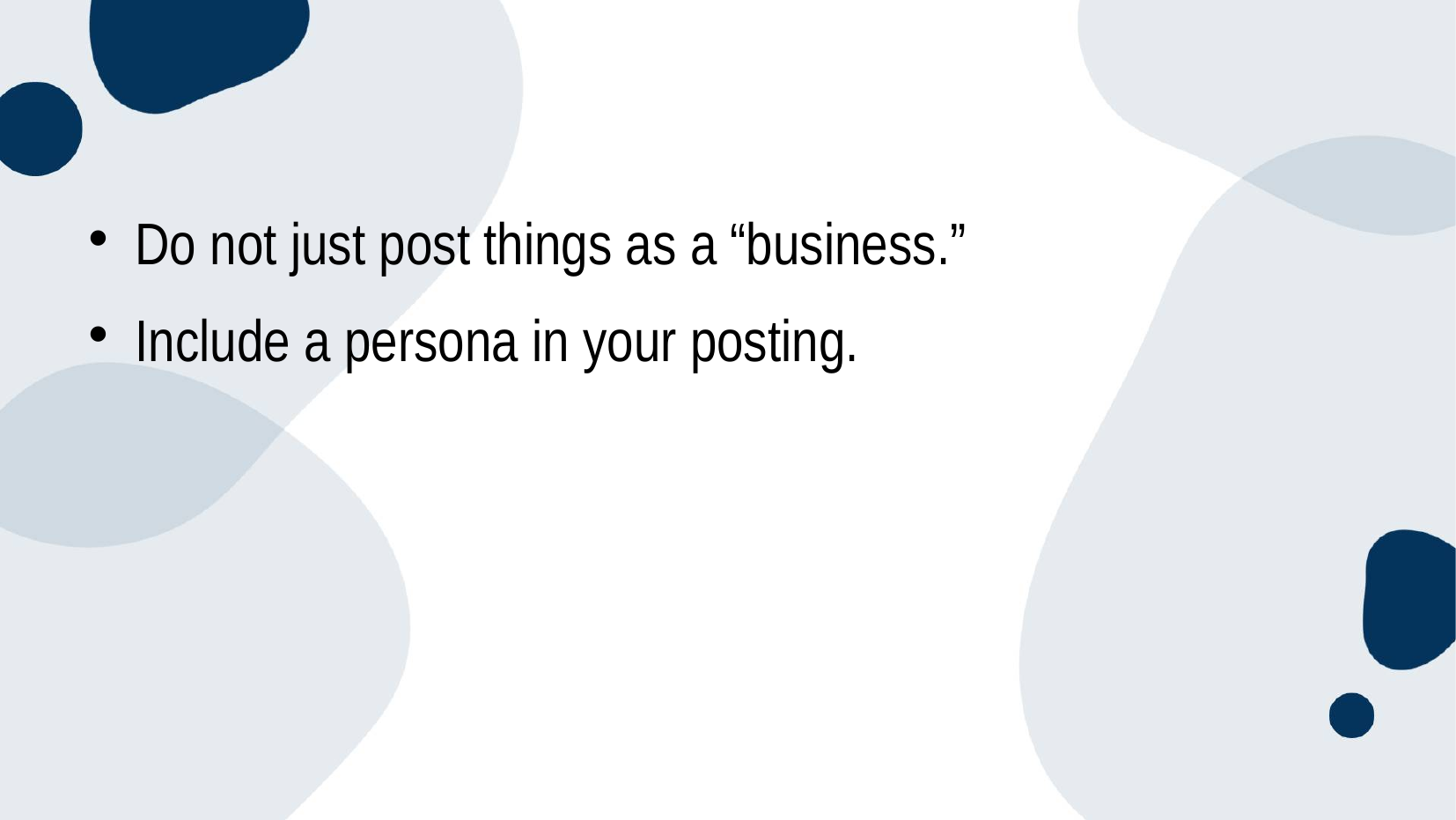

Do not just post things as a “business.”
Include a persona in your posting.